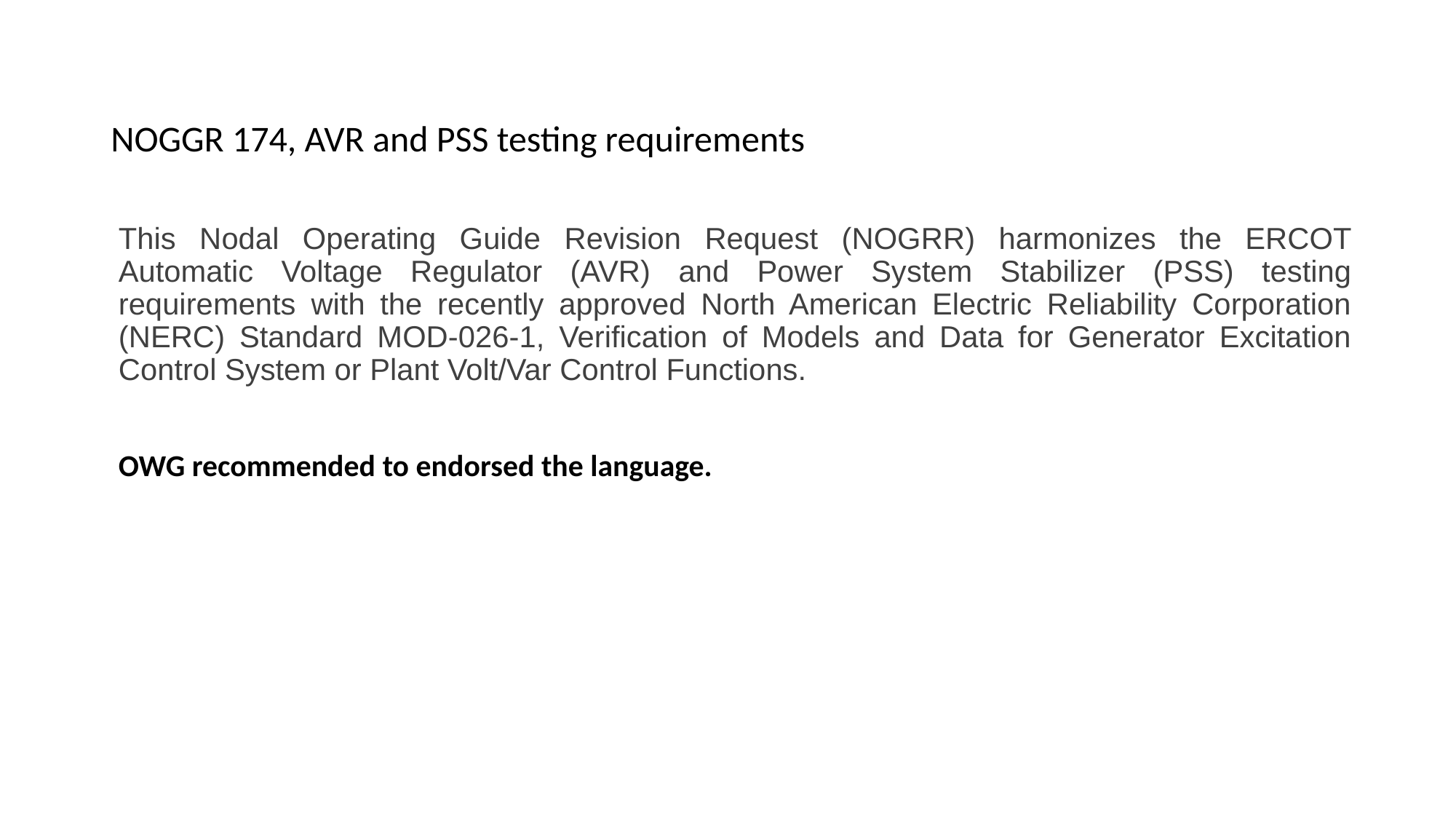

# NOGGR 174, AVR and PSS testing requirements
This Nodal Operating Guide Revision Request (NOGRR) harmonizes the ERCOT Automatic Voltage Regulator (AVR) and Power System Stabilizer (PSS) testing requirements with the recently approved North American Electric Reliability Corporation (NERC) Standard MOD-026-1, Verification of Models and Data for Generator Excitation Control System or Plant Volt/Var Control Functions.

OWG recommended to endorsed the language.